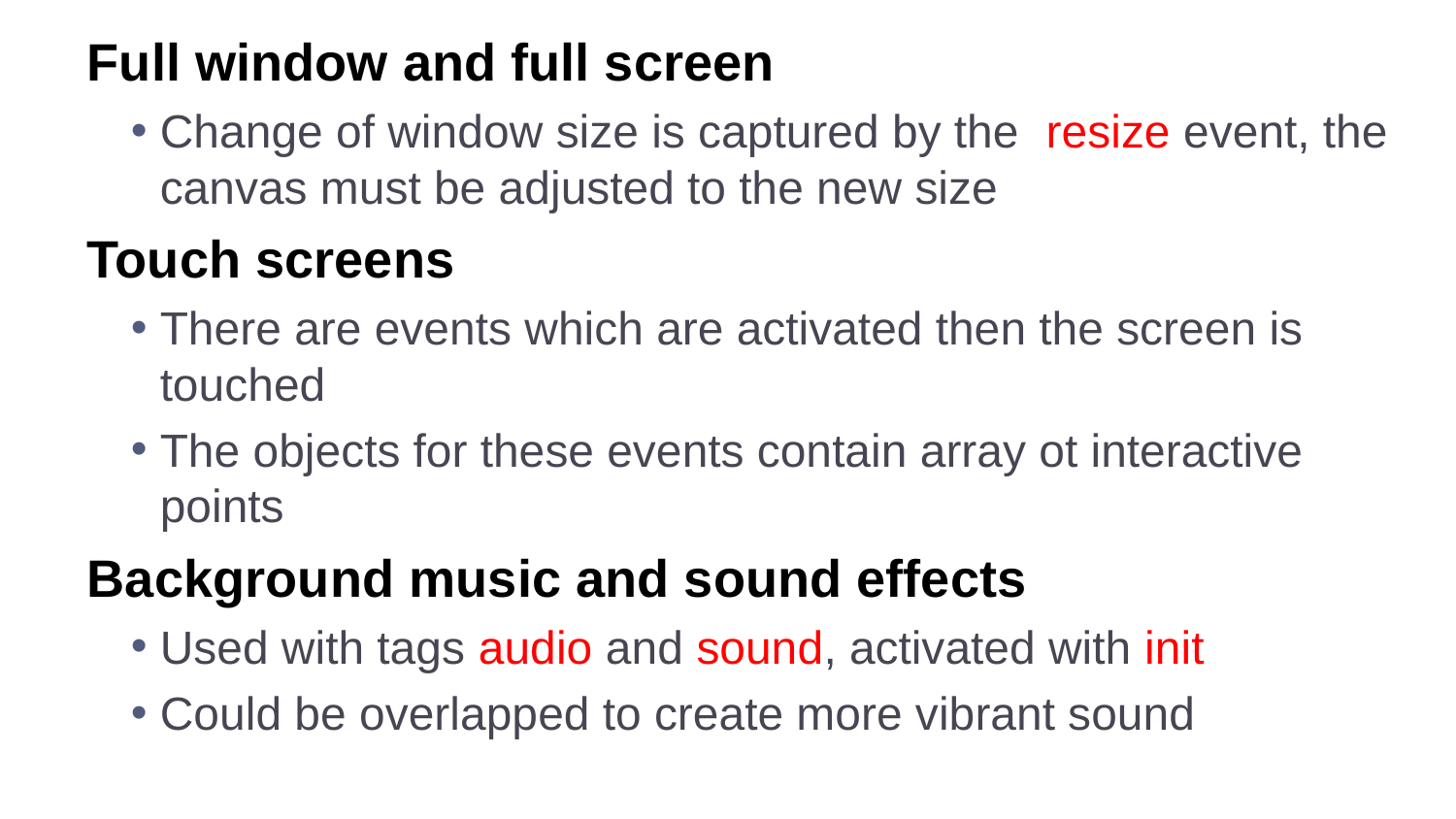

Full window and full screen
Change of window size is captured by the  resize event, the canvas must be adjusted to the new size
Touch screens
There are events which are activated then the screen is touched
The objects for these events contain array ot interactive points
Background music and sound effects
Used with tags audio and sound, activated with init
Could be overlapped to create more vibrant sound